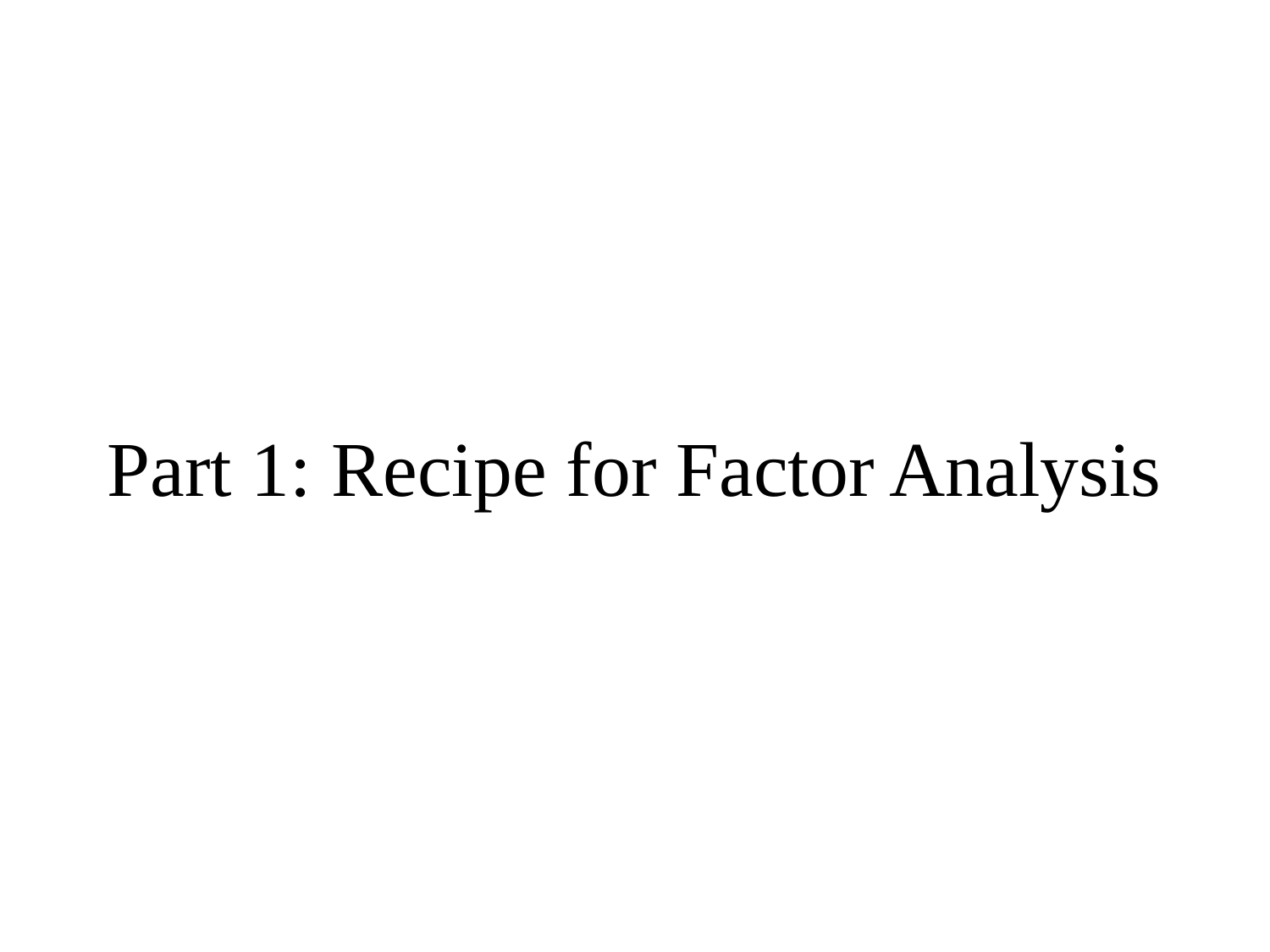

# Part 1: Recipe for Factor Analysis